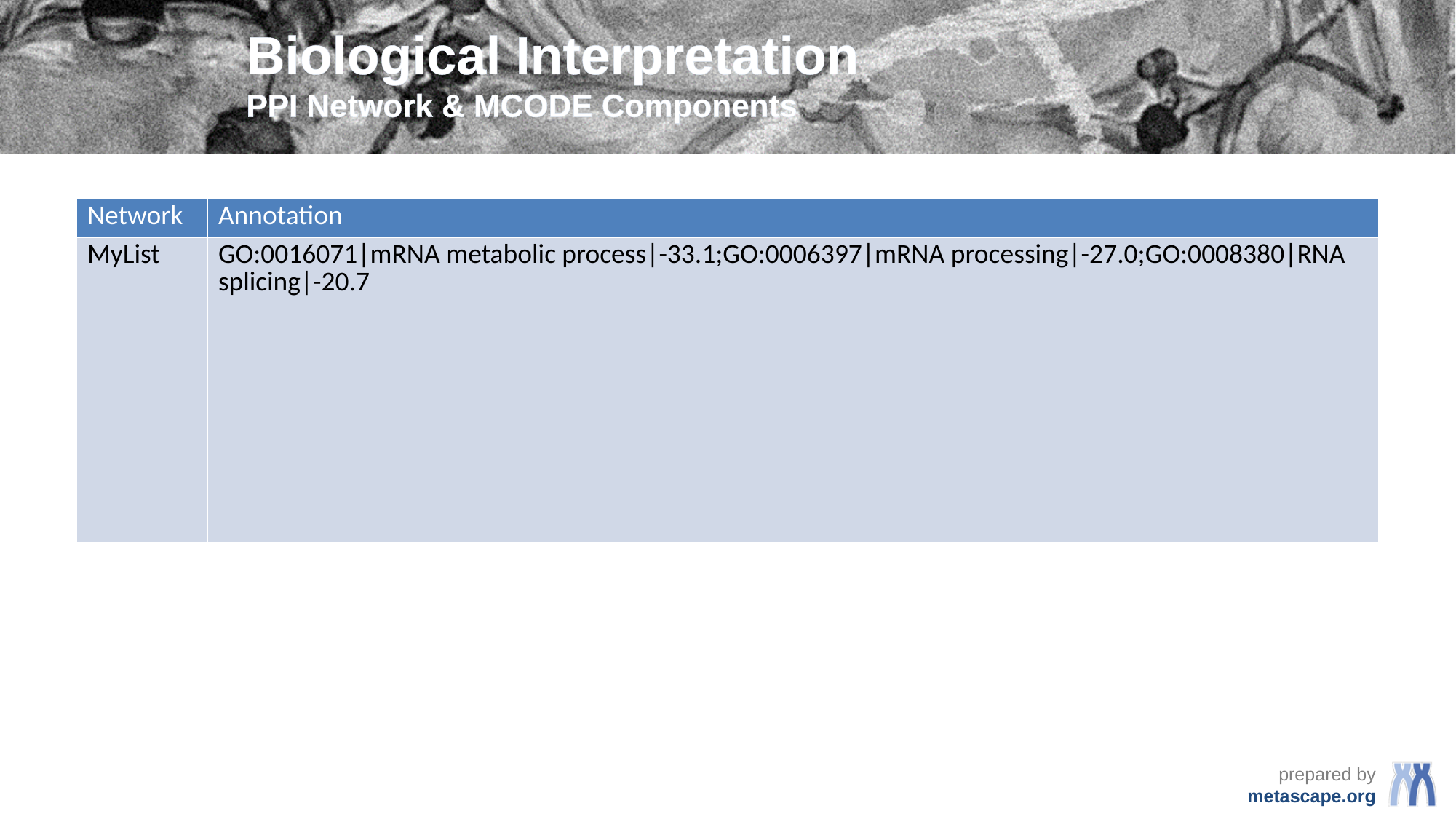

# Biological Interpretation PPI Network & MCODE Components
| Network | Annotation |
| --- | --- |
| MyList | GO:0016071|mRNA metabolic process|-33.1;GO:0006397|mRNA processing|-27.0;GO:0008380|RNA splicing|-20.7 |